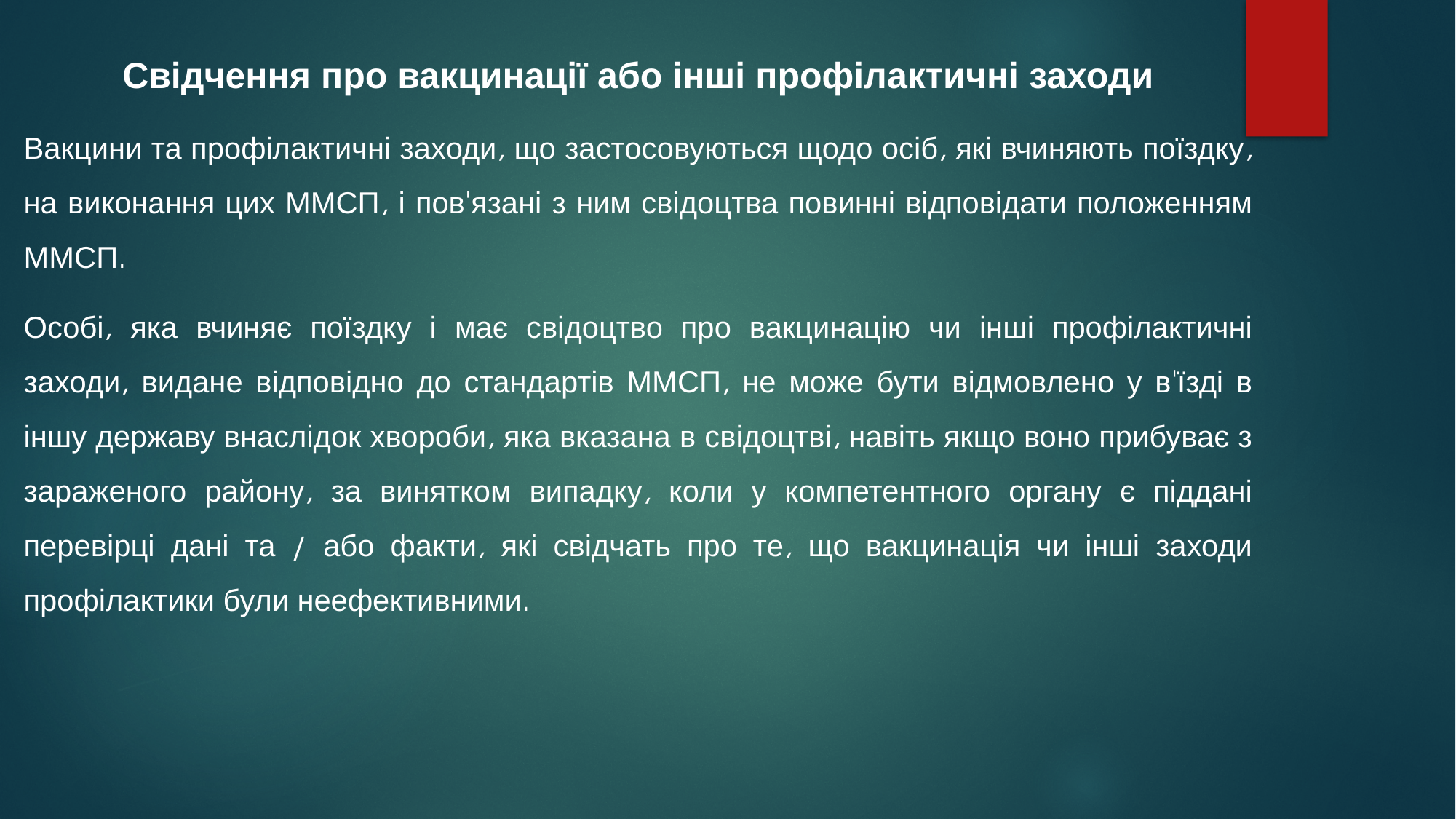

Свідчення про вакцинації або інші профілактичні заходи
Вакцини та профілактичні заходи, що застосовуються щодо осіб, які вчиняють поїздку, на виконання цих ММСП, і пов'язані з ним свідоцтва повинні відповідати положенням ММСП.
Особі, яка вчиняє поїздку і має свідоцтво про вакцинацію чи інші профілактичні заходи, видане відповідно до стандартів ММСП, не може бути відмовлено у в'їзді в іншу державу внаслідок хвороби, яка вказана в свідоцтві, навіть якщо воно прибуває з зараженого району, за винятком випадку, коли у компетентного органу є піддані перевірці дані та / або факти, які свідчать про те, що вакцинація чи інші заходи профілактики були неефективними.